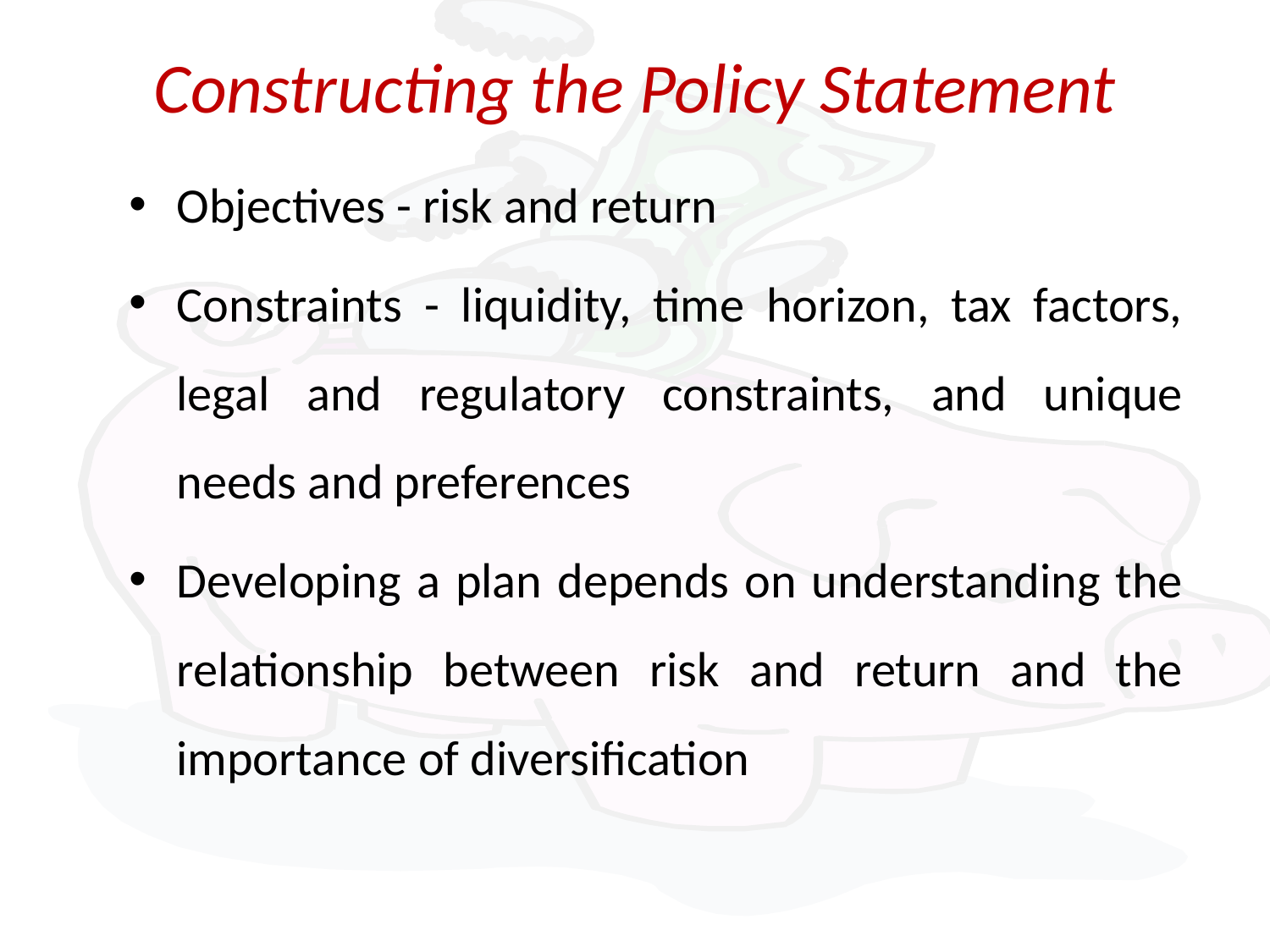

# Constructing the Policy Statement
Objectives - risk and return
Constraints - liquidity, time horizon, tax factors, legal and regulatory constraints, and unique needs and preferences
Developing a plan depends on understanding the relationship between risk and return and the importance of diversification